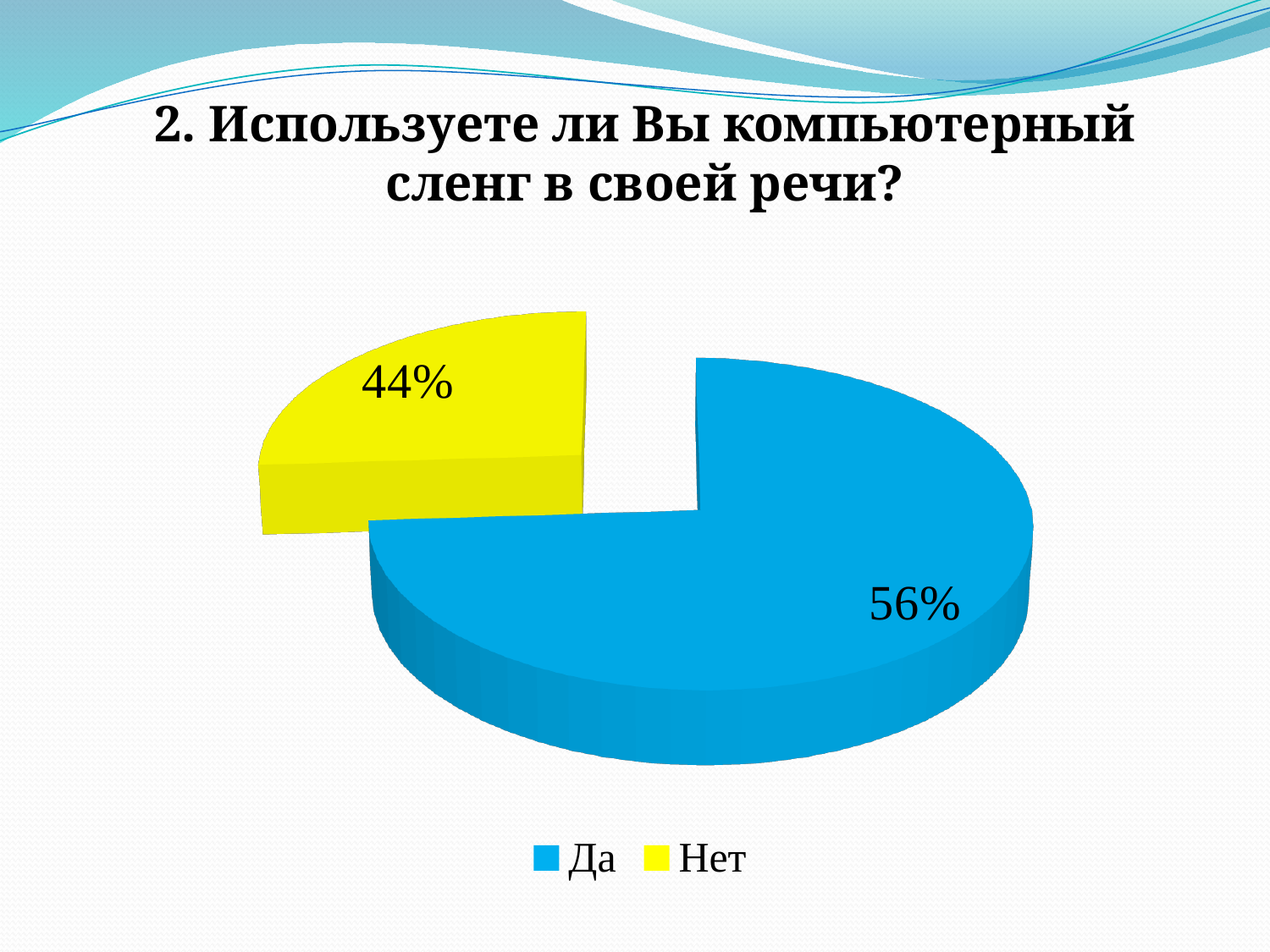

2. Используете ли Вы компьютерный сленг в своей речи?

[unsupported chart]